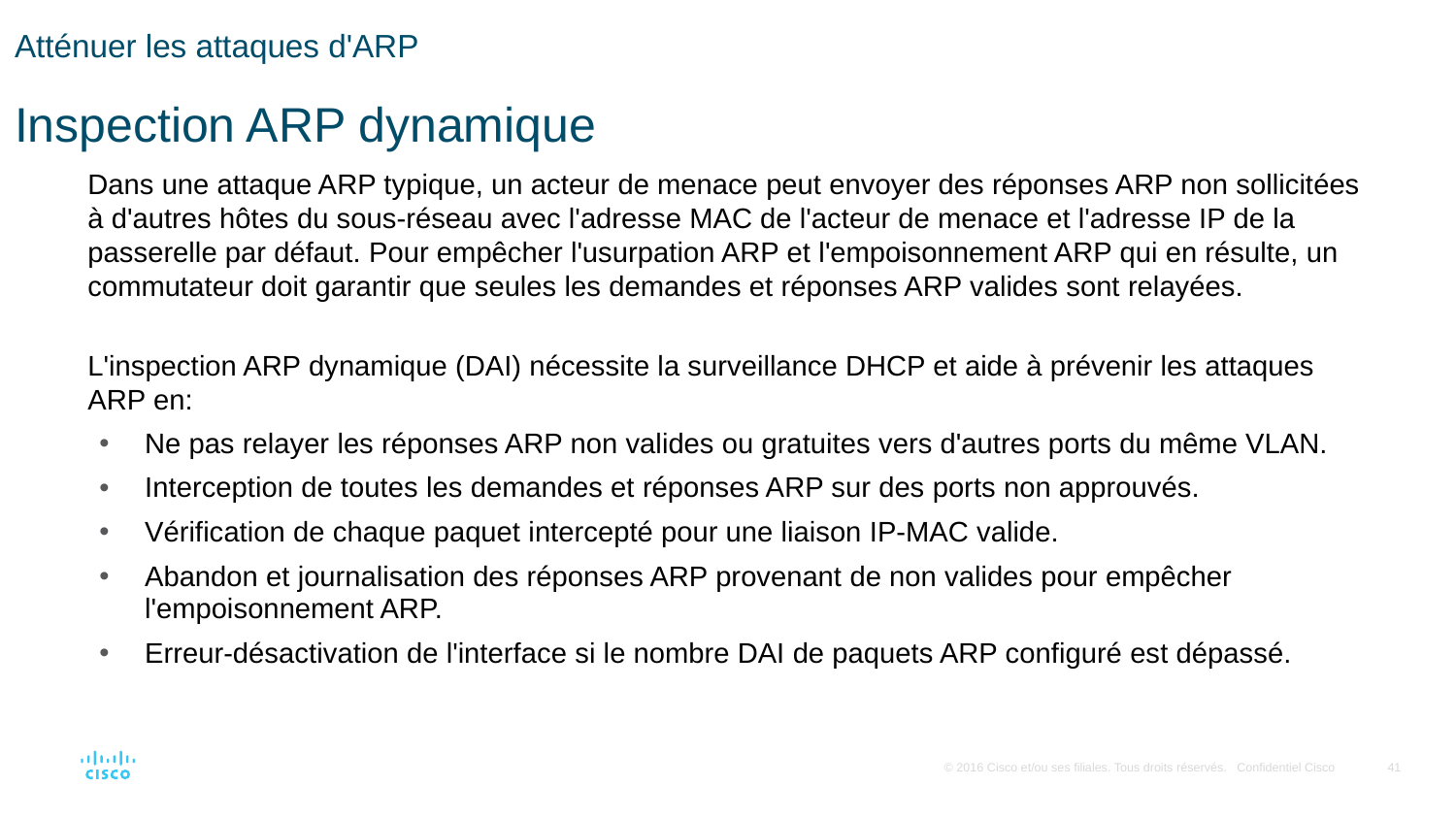

# Atténuer les attaques d'ARP Inspection ARP dynamique
Dans une attaque ARP typique, un acteur de menace peut envoyer des réponses ARP non sollicitées à d'autres hôtes du sous-réseau avec l'adresse MAC de l'acteur de menace et l'adresse IP de la passerelle par défaut. Pour empêcher l'usurpation ARP et l'empoisonnement ARP qui en résulte, un commutateur doit garantir que seules les demandes et réponses ARP valides sont relayées.

L'inspection ARP dynamique (DAI) nécessite la surveillance DHCP et aide à prévenir les attaques ARP en:
Ne pas relayer les réponses ARP non valides ou gratuites vers d'autres ports du même VLAN.
Interception de toutes les demandes et réponses ARP sur des ports non approuvés.
Vérification de chaque paquet intercepté pour une liaison IP-MAC valide.
Abandon et journalisation des réponses ARP provenant de non valides pour empêcher l'empoisonnement ARP.
Erreur-désactivation de l'interface si le nombre DAI de paquets ARP configuré est dépassé.